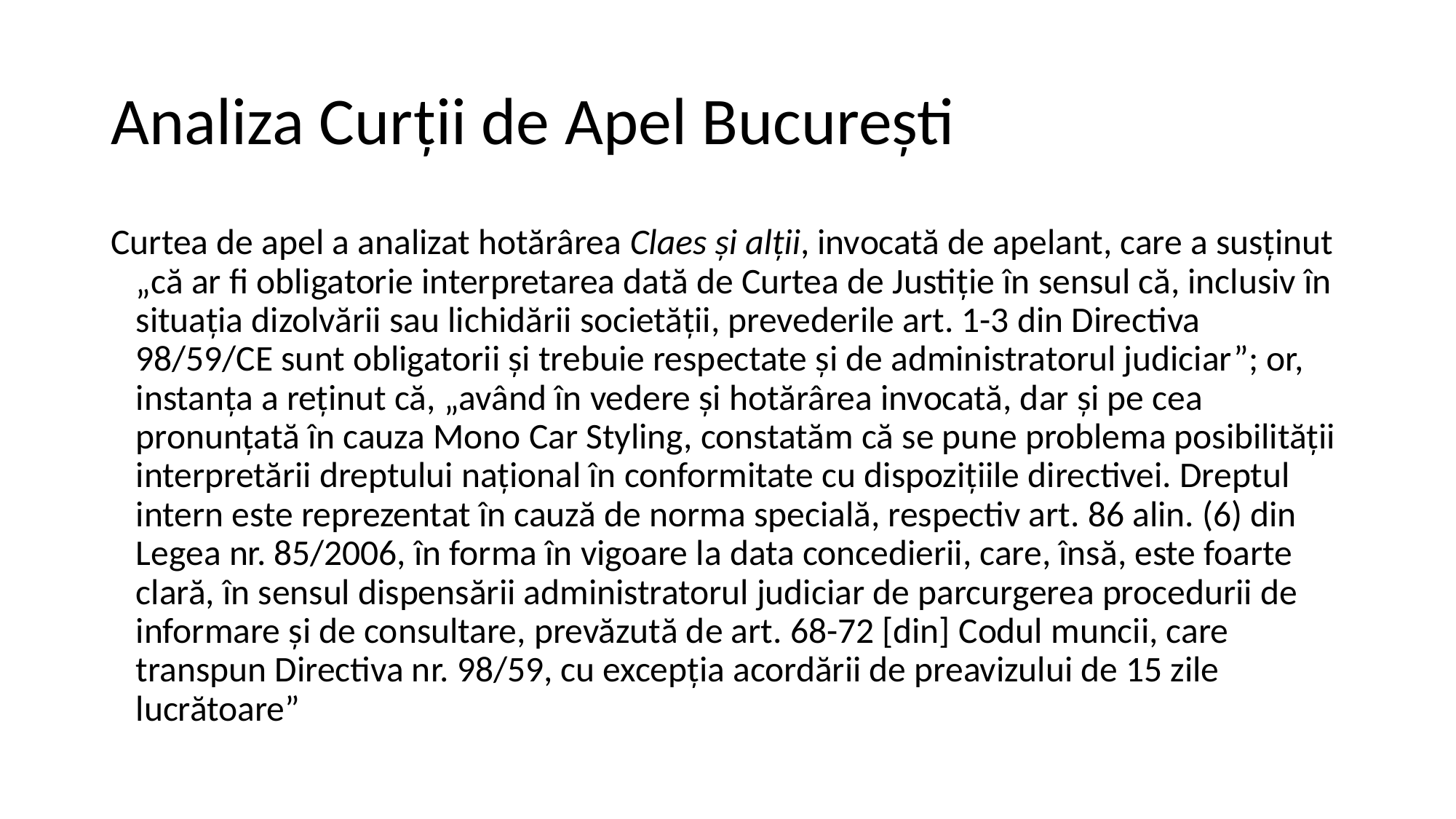

# Analiza Curţii de Apel Bucureşti
Curtea de apel a analizat hotărârea Claes şi alţii, invocată de apelant, care a susţinut „că ar fi obligatorie interpretarea dată de Curtea de Justiţie în sensul că, inclusiv în situaţia dizolvării sau lichidării societăţii, prevederile art. 1-3 din Directiva 98/59/CE sunt obligatorii şi trebuie respectate şi de administratorul judiciar”; or, instanţa a reţinut că, „având în vedere şi hotărârea invocată, dar şi pe cea pronunţată în cauza Mono Car Styling, constatăm că se pune problema posibilităţii interpretării dreptului naţional în conformitate cu dispoziţiile directivei. Dreptul intern este reprezentat în cauză de norma specială, respectiv art. 86 alin. (6) din Legea nr. 85/2006, în forma în vigoare la data concedierii, care, însă, este foarte clară, în sensul dispensării administratorul judiciar de parcurgerea procedurii de informare şi de consultare, prevăzută de art. 68-72 [din] Codul muncii, care transpun Directiva nr. 98/59, cu excepţia acordării de preavizului de 15 zile lucrătoare”